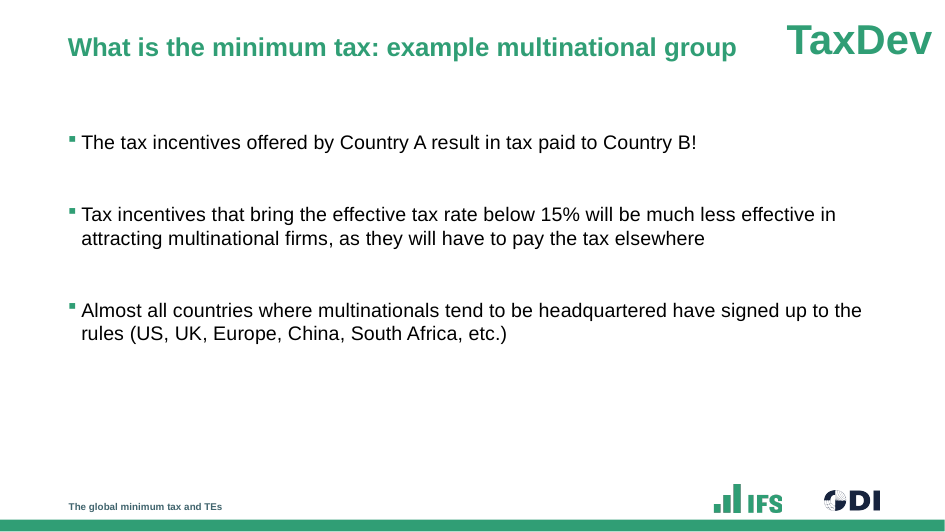

# What is the minimum tax: example multinational group
The tax incentives offered by Country A result in tax paid to Country B!

Tax incentives that bring the effective tax rate below 15% will be much less effective in attracting multinational firms, as they will have to pay the tax elsewhere

Almost all countries where multinationals tend to be headquartered have signed up to the rules (US, UK, Europe, China, South Africa, etc.)
The global minimum tax and TEs